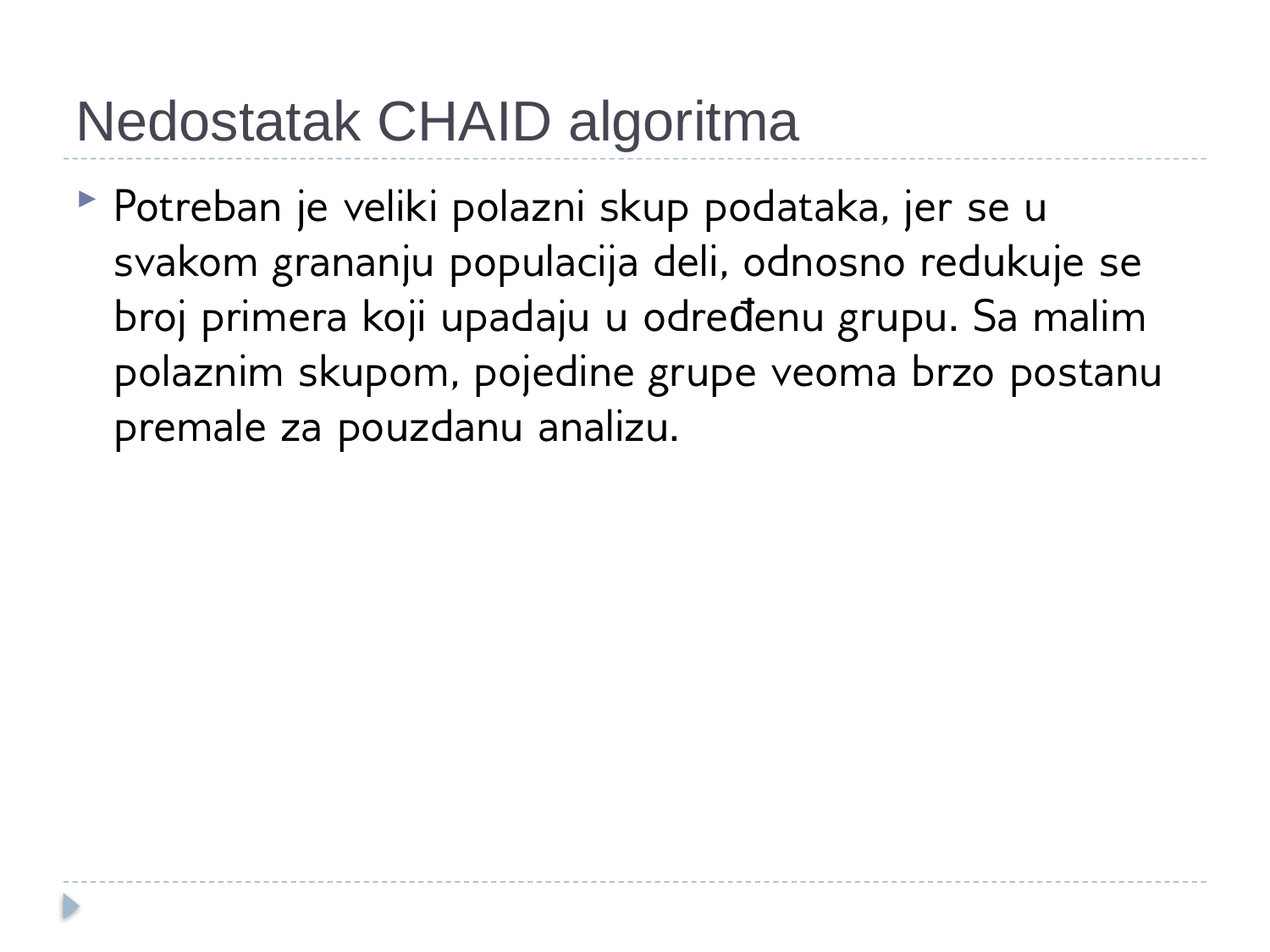

# Nedostatak CHAID algoritma
Potreban je veliki polazni skup podataka, jer se u svakom grananju populacija deli, odnosno redukuje se broj primera koji upadaju u određenu grupu. Sa malim polaznim skupom, pojedine grupe veoma brzo postanu premale za pouzdanu analizu.